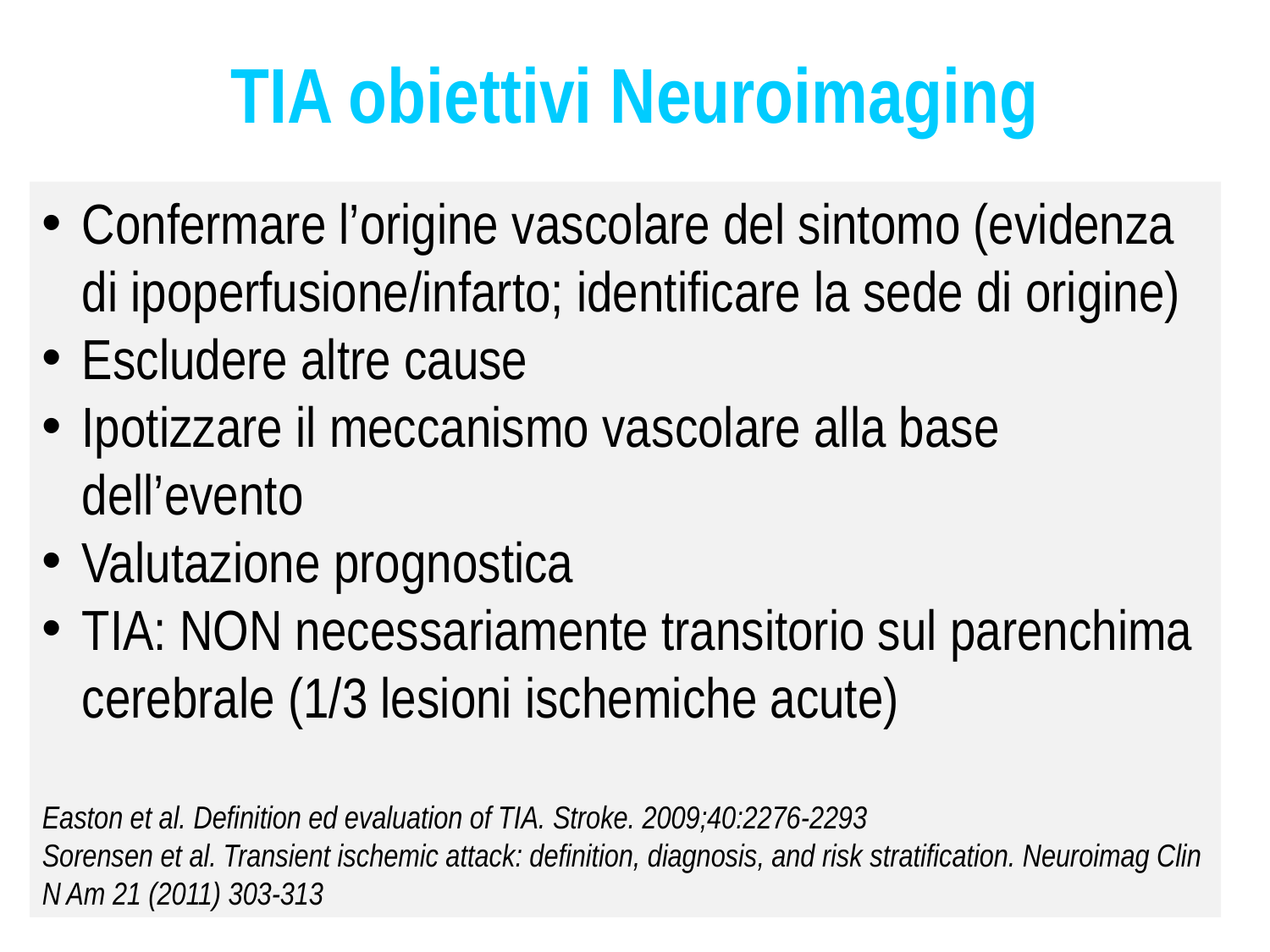

# TIA obiettivi Neuroimaging
Confermare l’origine vascolare del sintomo (evidenza di ipoperfusione/infarto; identificare la sede di origine)
Escludere altre cause
Ipotizzare il meccanismo vascolare alla base dell’evento
Valutazione prognostica
TIA: NON necessariamente transitorio sul parenchima cerebrale (1/3 lesioni ischemiche acute)

Easton et al. Definition ed evaluation of TIA. Stroke. 2009;40:2276-2293
Sorensen et al. Transient ischemic attack: definition, diagnosis, and risk stratification. Neuroimag Clin N Am 21 (2011) 303-313